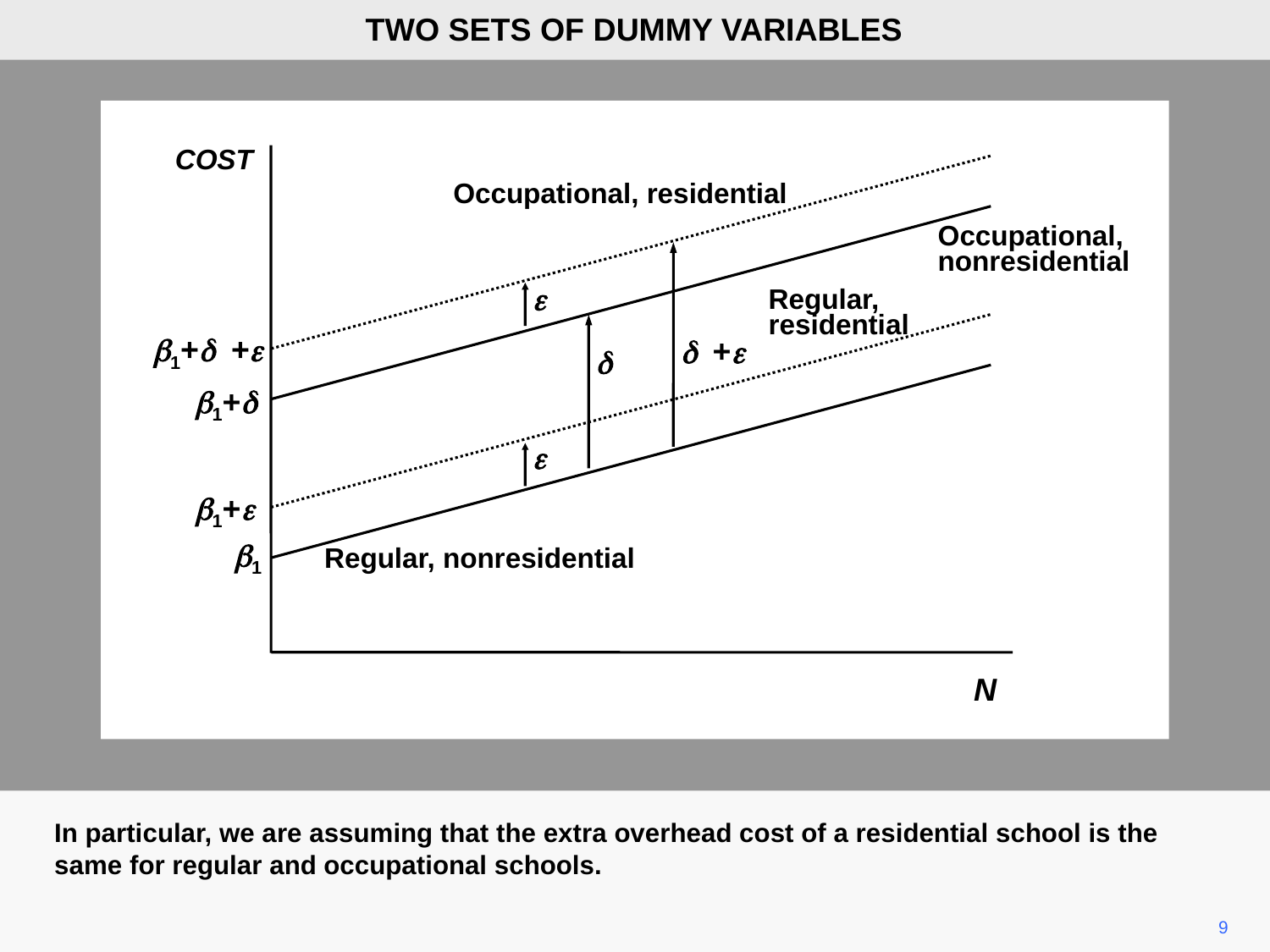

TWO SETS OF DUMMY VARIABLES

COST

Occupational, residential

Occupational,
nonresidential

ε
Regular,

residential

β1+δ +ε
δ +ε
δ

β1+δ
ε

β1+ε
β1
Regular, nonresidential

N

In particular, we are assuming that the extra overhead cost of a residential school is the same for regular and occupational schools.
9